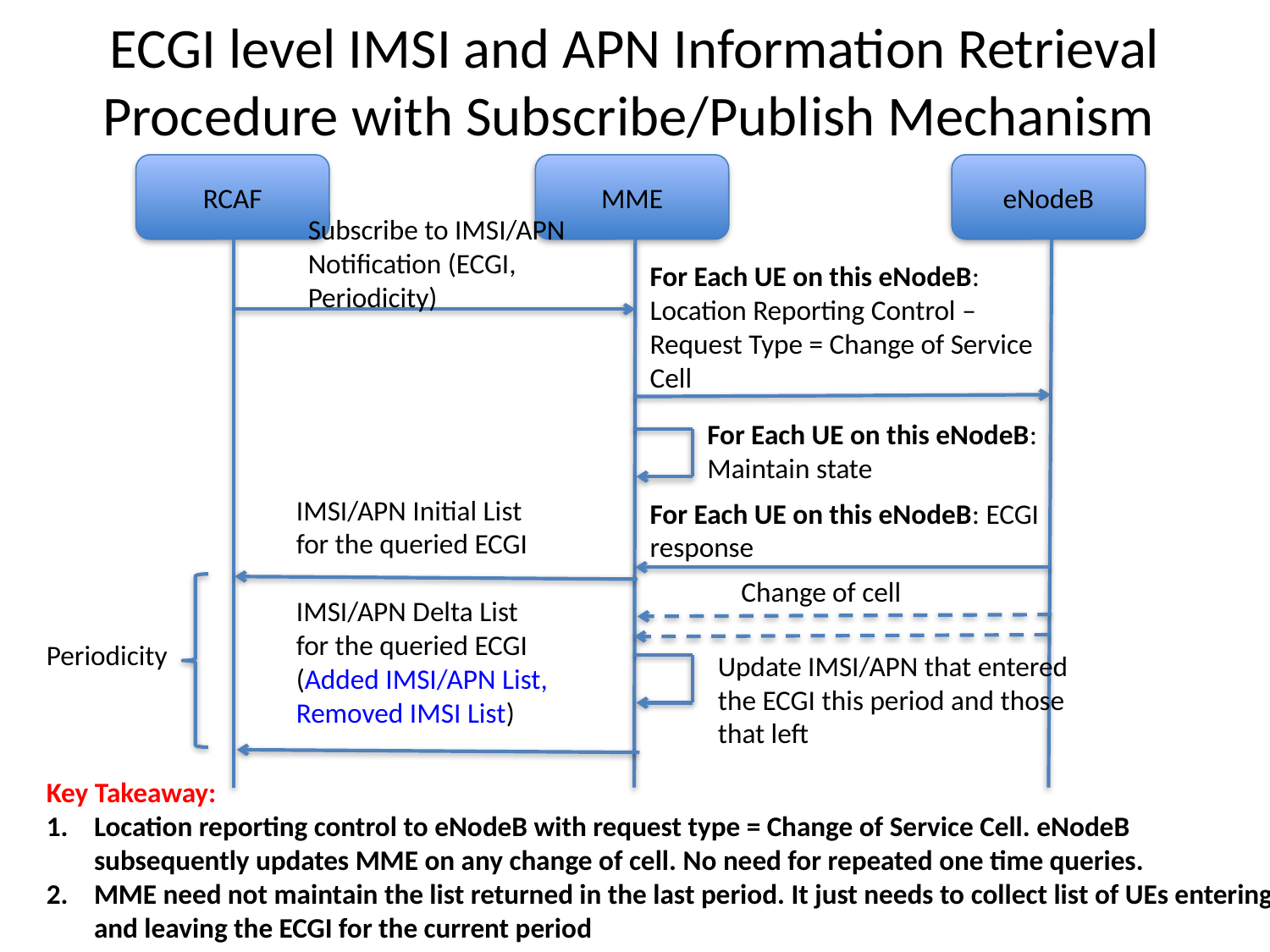

# ECGI level IMSI and APN Information Retrieval Procedure with Subscribe/Publish Mechanism
RCAF
MME
eNodeB
Subscribe to IMSI/APN Notification (ECGI, Periodicity)
For Each UE on this eNodeB: Location Reporting Control – Request Type = Change of Service Cell
For Each UE on this eNodeB: Maintain state
IMSI/APN Initial List for the queried ECGI
For Each UE on this eNodeB: ECGI response
Change of cell

IMSI/APN Delta List for the queried ECGI
(Added IMSI/APN List, Removed IMSI List)
Periodicity
Update IMSI/APN that entered the ECGI this period and those that left
Key Takeaway:
Location reporting control to eNodeB with request type = Change of Service Cell. eNodeB subsequently updates MME on any change of cell. No need for repeated one time queries.
MME need not maintain the list returned in the last period. It just needs to collect list of UEs entering and leaving the ECGI for the current period